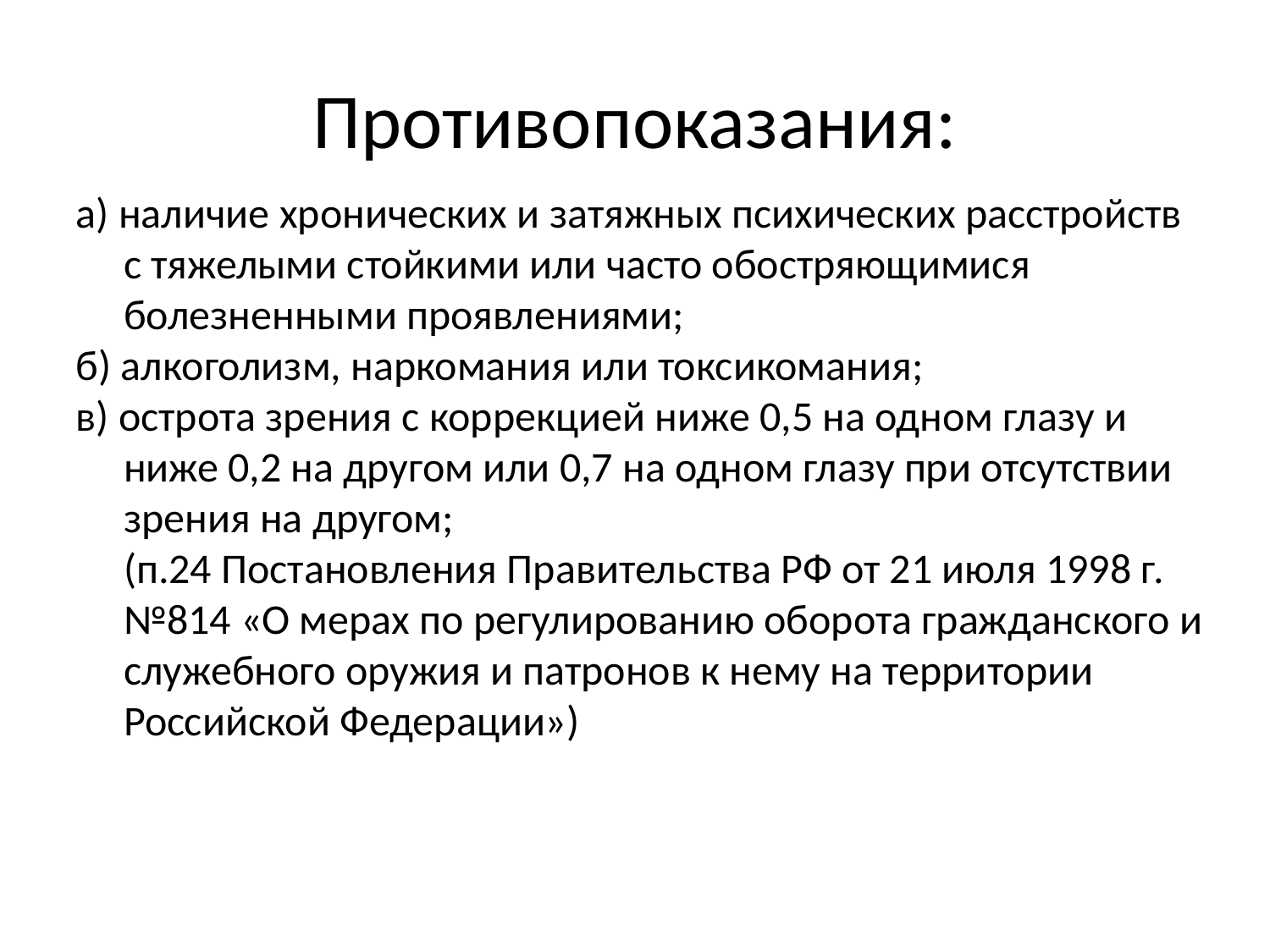

Противопоказания:
а) наличие хронических и затяжных психических расстройств с тяжелыми стойкими или часто обостряющимися болезненными проявлениями;
б) алкоголизм, наркомания или токсикомания;
в) острота зрения с коррекцией ниже 0,5 на одном глазу и ниже 0,2 на другом или 0,7 на одном глазу при отсутствии зрения на другом;
	(п.24 Постановления Правительства РФ от 21 июля 1998 г. №814 «О мерах по регулированию оборота гражданского и служебного оружия и патронов к нему на территории Российской Федерации»)